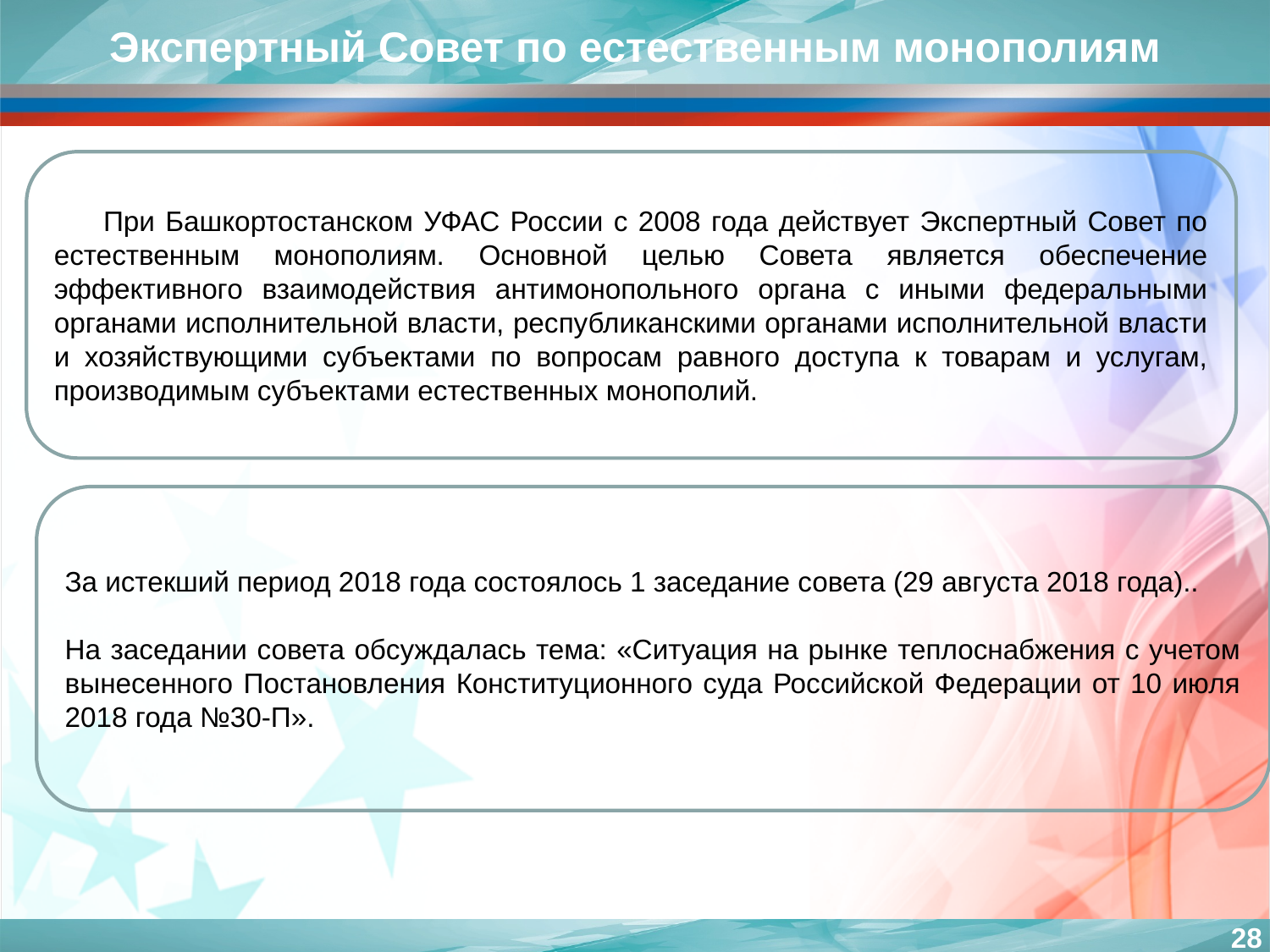

Экспертный Совет по естественным монополиям
При Башкортостанском УФАС России с 2008 года действует Экспертный Совет по естественным монополиям. Основной целью Совета является обеспечение эффективного взаимодействия антимонопольного органа с иными федеральными органами исполнительной власти, республиканскими органами исполнительной власти и хозяйствующими субъектами по вопросам равного доступа к товарам и услугам, производимым субъектами естественных монополий.
За истекший период 2018 года состоялось 1 заседание совета (29 августа 2018 года)..

На заседании совета обсуждалась тема: «Ситуация на рынке теплоснабжения с учетом вынесенного Постановления Конституционного суда Российской Федерации от 10 июля 2018 года №30-П».
28